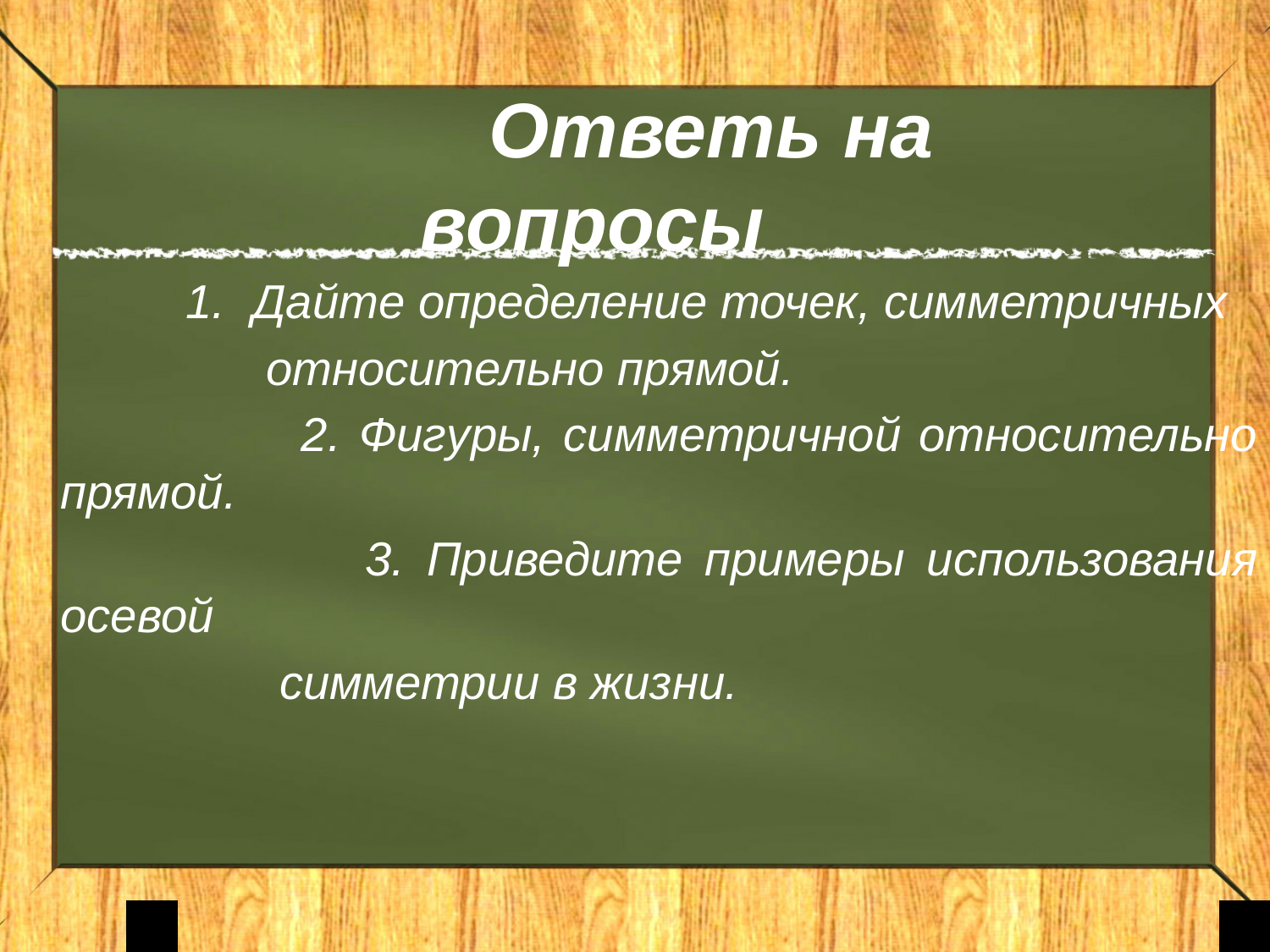

# Ответь на вопросы
             1.  Дайте определение точек, симметричных
                   относительно прямой.
                2. Фигуры, симметричной относительно прямой.
                3. Приведите примеры использования осевой
                    симметрии в жизни.